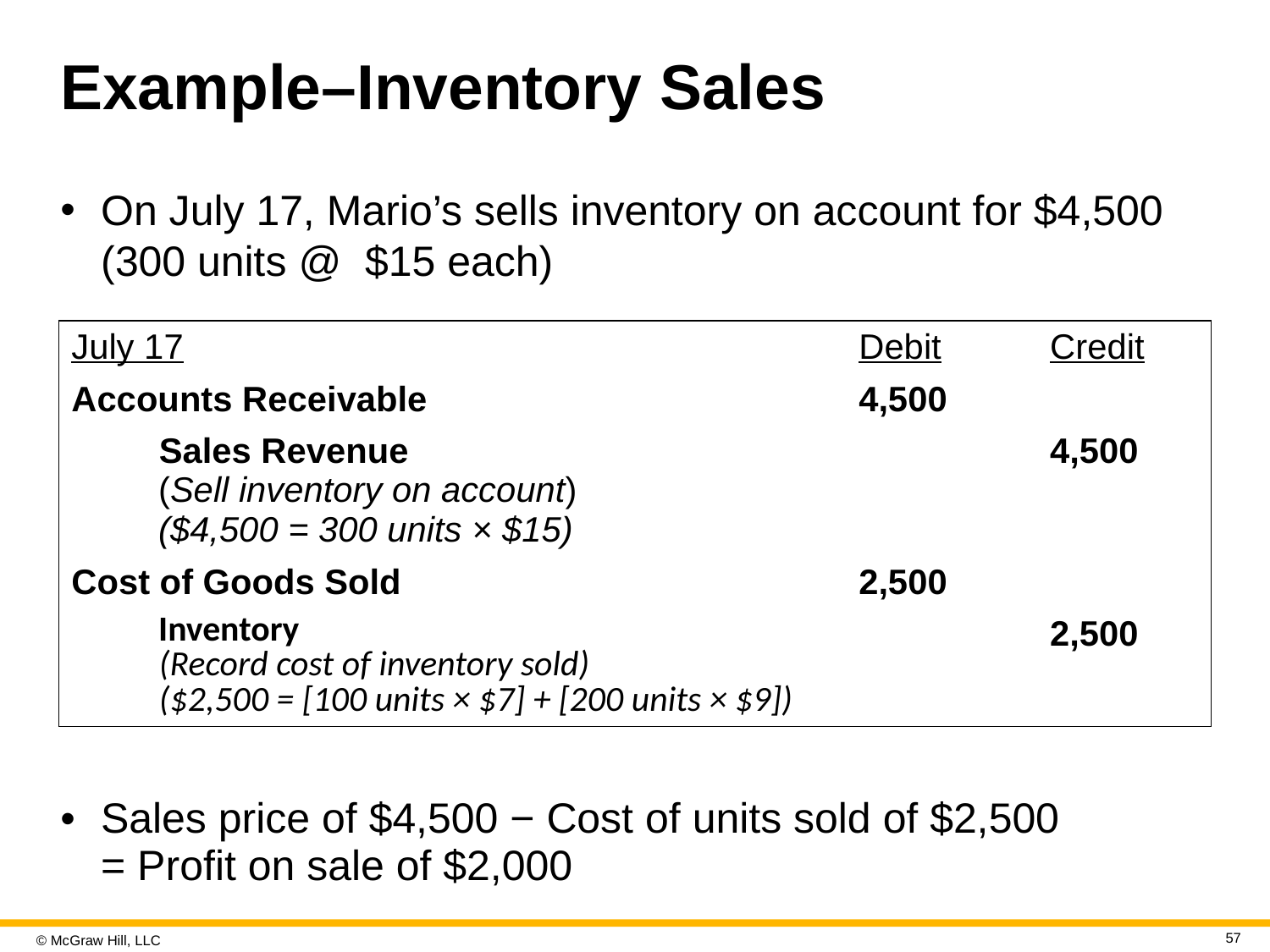

# Example–Inventory Sales
On July 17, Mario’s sells inventory on account for $4,500 (300 units @  $15 each)
| July 17 | Debit | Credit |
| --- | --- | --- |
| Accounts Receivable | 4,500 |  |
| Sales Revenue (Sell inventory on account) ($4,500 = 300 units × $15) |  | 4,500 |
| Cost of Goods Sold | 2,500 |  |
| Inventory (Record cost of inventory sold) ($2,500 = [100 units × $7] + [200 units × $9]) |  | 2,500 |
Sales price of $4,500 − Cost of units sold of $2,500
= Profit on sale of $2,000
57